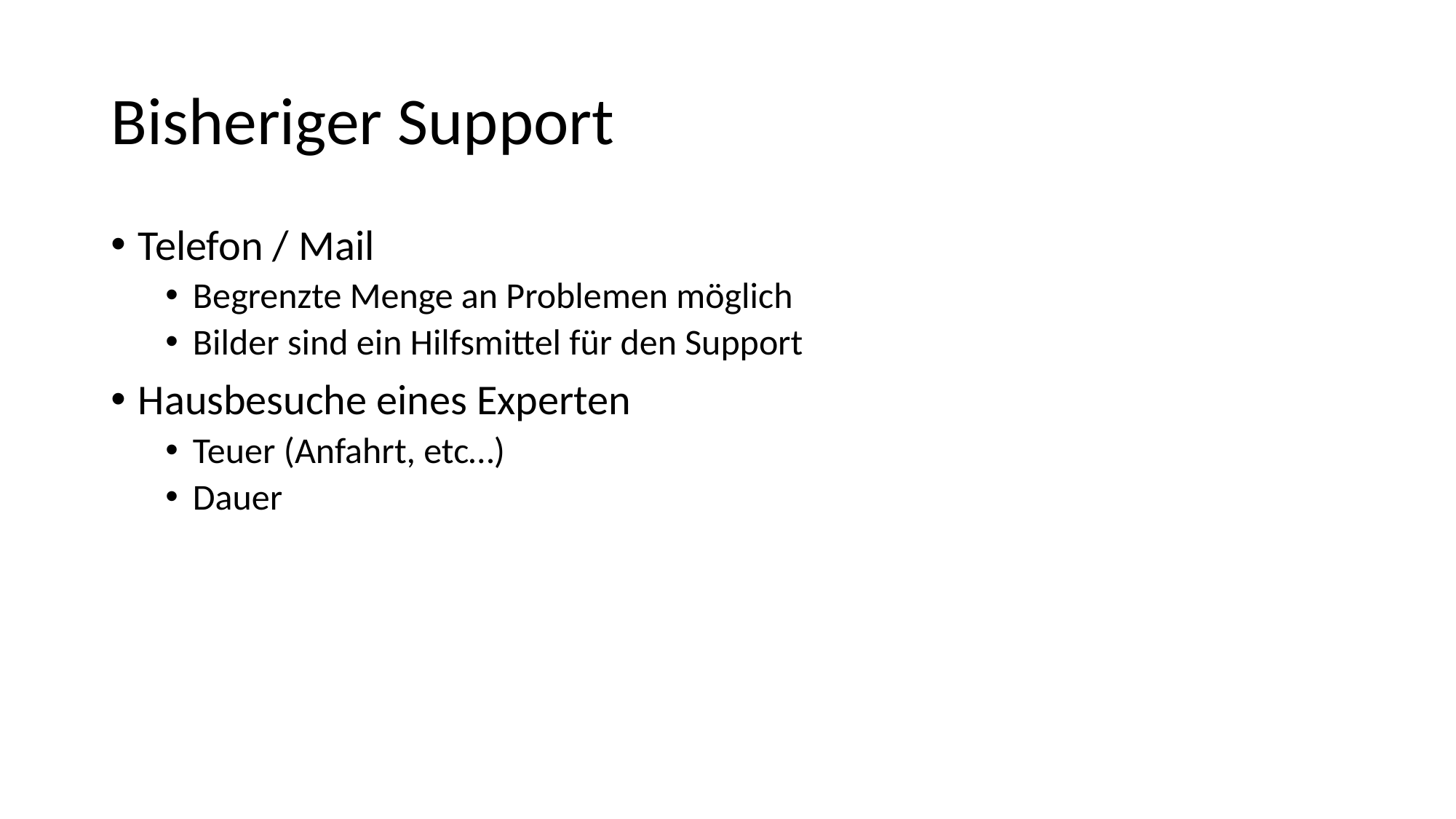

# Bisheriger Support
Telefon / Mail
Begrenzte Menge an Problemen möglich
Bilder sind ein Hilfsmittel für den Support
Hausbesuche eines Experten
Teuer (Anfahrt, etc…)
Dauer